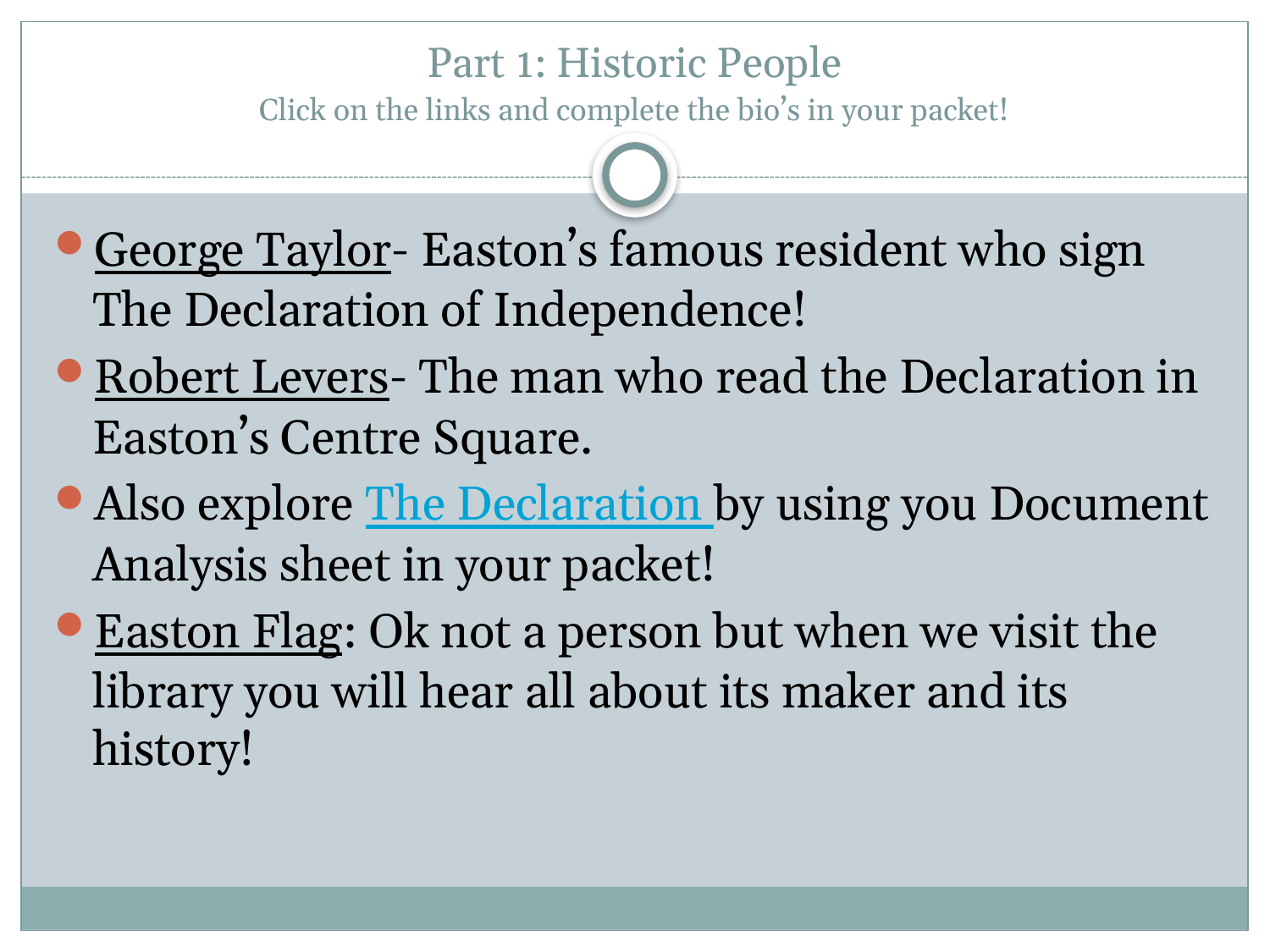

# Part 1: Historic People Click on the links and complete the bio’s in your packet!
George Taylor- Easton’s famous resident who sign The Declaration of Independence!
Robert Levers- The man who read the Declaration in Easton’s Centre Square.
Also explore The Declaration by using you Document Analysis sheet in your packet!
Easton Flag: Ok not a person but when we visit the library you will hear all about its maker and its history!